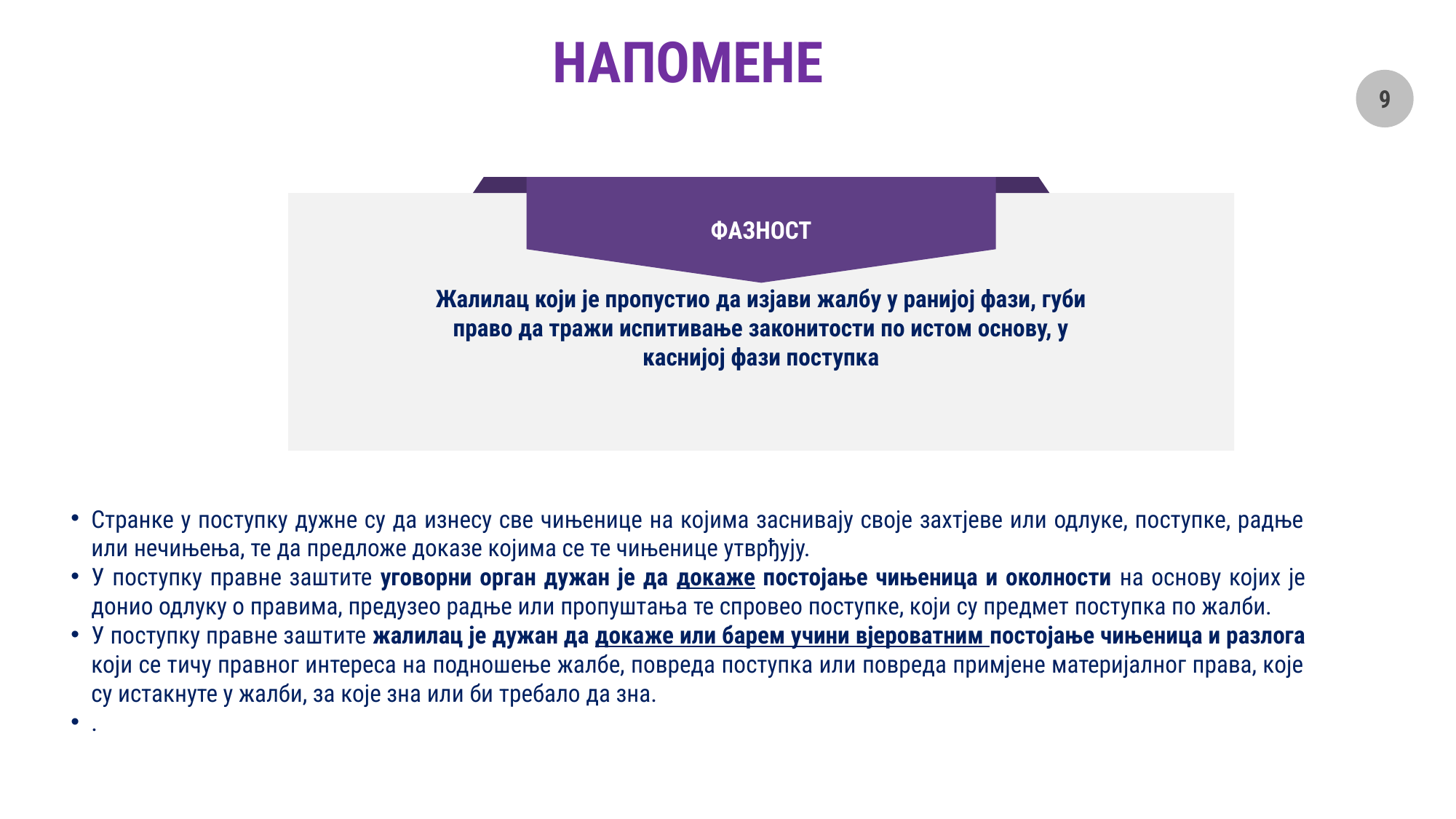

# НАПОМЕНЕ

ФАЗНОСТ

Жалилац који је пропустио да изјави жалбу у ранијој фази, губи право да тражи испитивање законитости по истом основу, у каснијој фази поступка
Странке у поступку дужне су да изнесу све чињенице на којима заснивају своје захтјеве или одлуке, поступке, радње или нечињења, те да предложе доказе којима се те чињенице утврђују.
У поступку правне заштите уговорни орган дужан је да докаже постојање чињеница и околности на основу којих је донио одлуку о правима, предузео радње или пропуштања те спровео поступке, који су предмет поступка по жалби.
У поступку правне заштите жалилац је дужан да докаже или барем учини вјероватним постојање чињеница и разлога који се тичу правног интереса на подношење жалбе, повреда поступка или повреда примјене материјалног права, које су истакнуте у жалби, за које зна или би требало да зна.
.